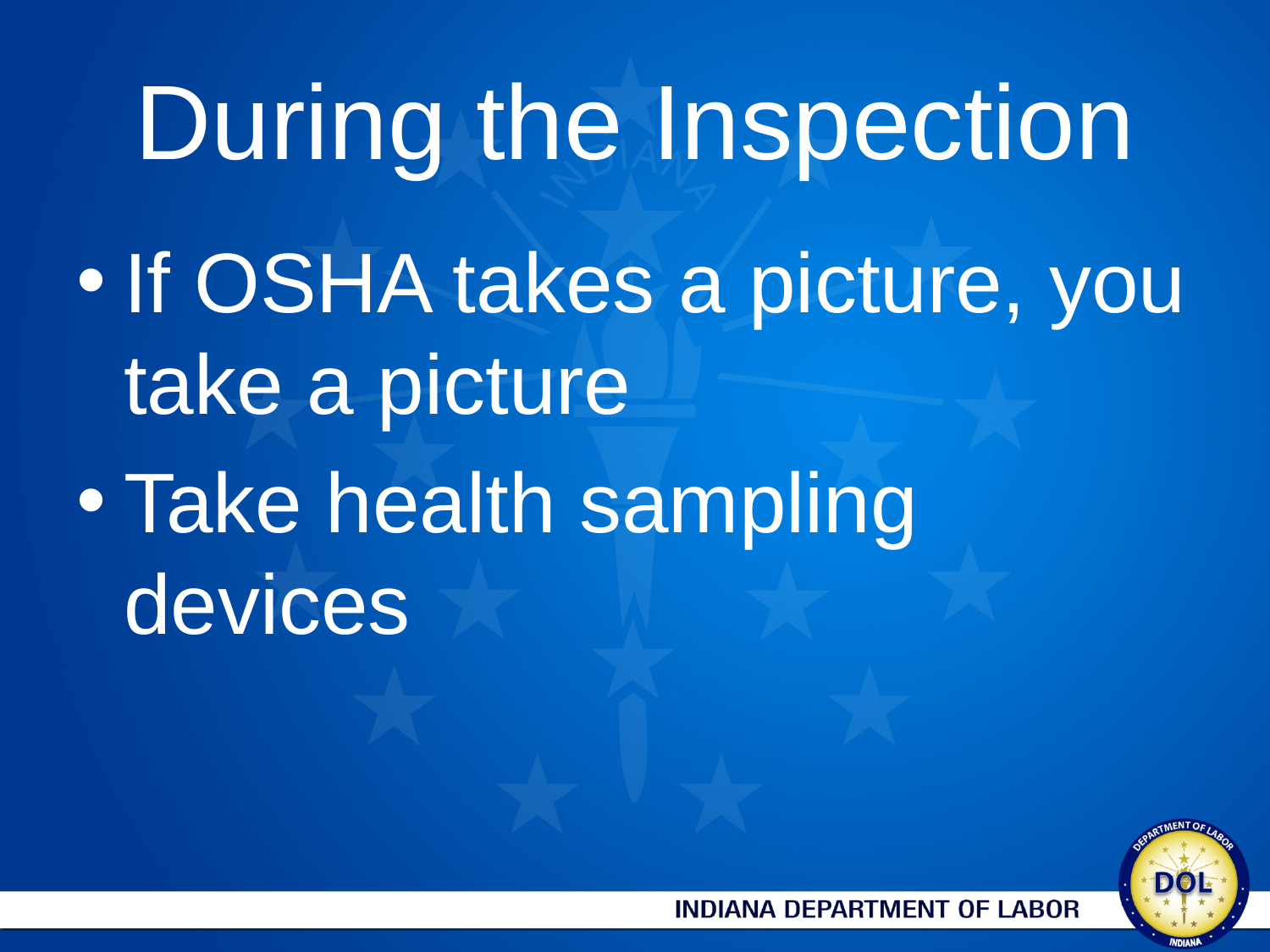

# During the Inspection
If OSHA takes a picture, you take a picture
Take health sampling devices